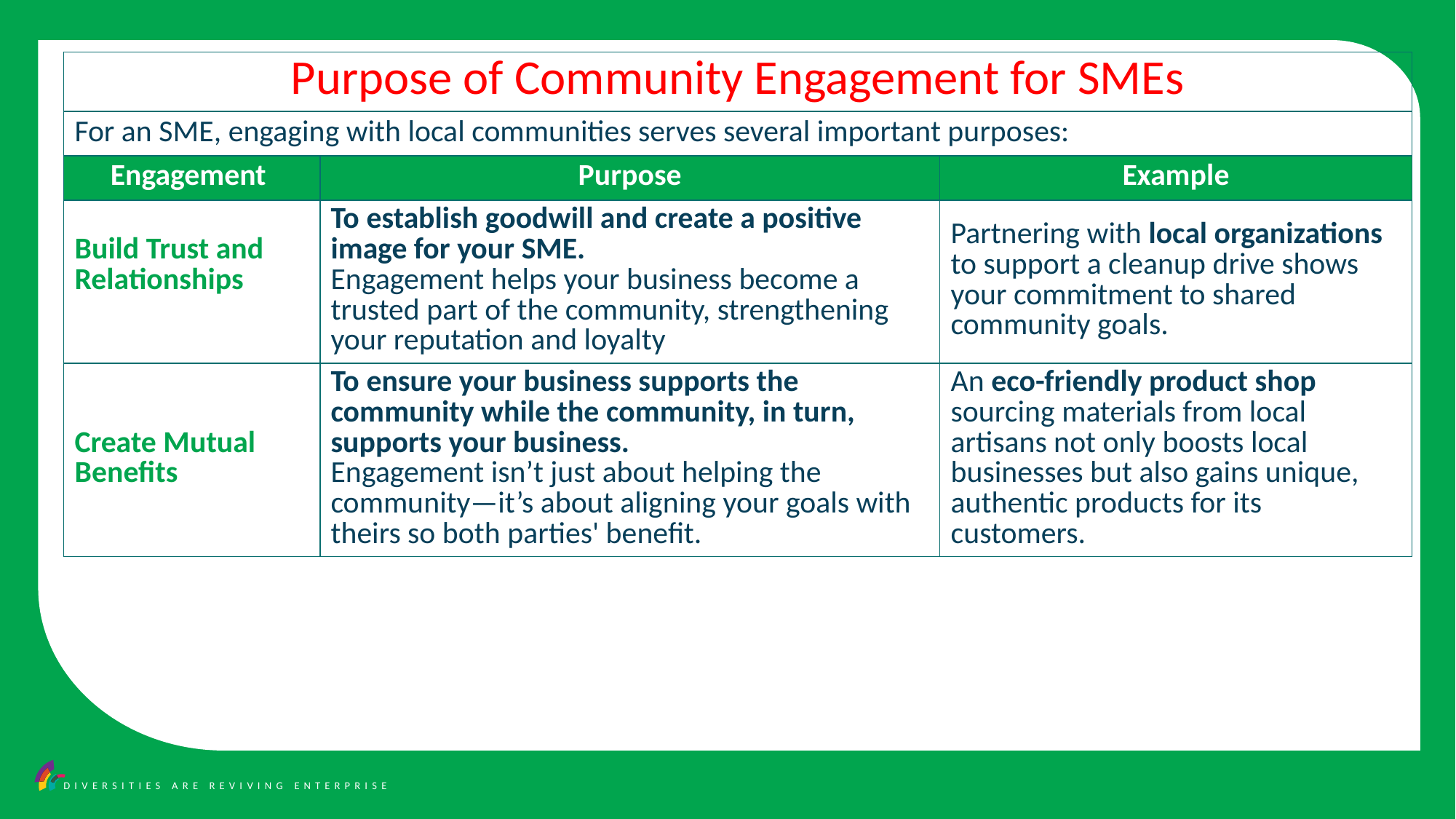

| Purpose of Community Engagement for SMEs |  |  |
| --- | --- | --- |
| For an SME, engaging with local communities serves several important purposes: |  |  |
| Engagement | Purpose | Example |
| Build Trust and Relationships | To establish goodwill and create a positive image for your SME. Engagement helps your business become a trusted part of the community, strengthening your reputation and loyalty | Partnering with local organizations to support a cleanup drive shows your commitment to shared community goals. |
| Create Mutual Benefits | To ensure your business supports the community while the community, in turn, supports your business. Engagement isn’t just about helping the community—it’s about aligning your goals with theirs so both parties' benefit. | An eco-friendly product shop sourcing materials from local artisans not only boosts local businesses but also gains unique, authentic products for its customers. |